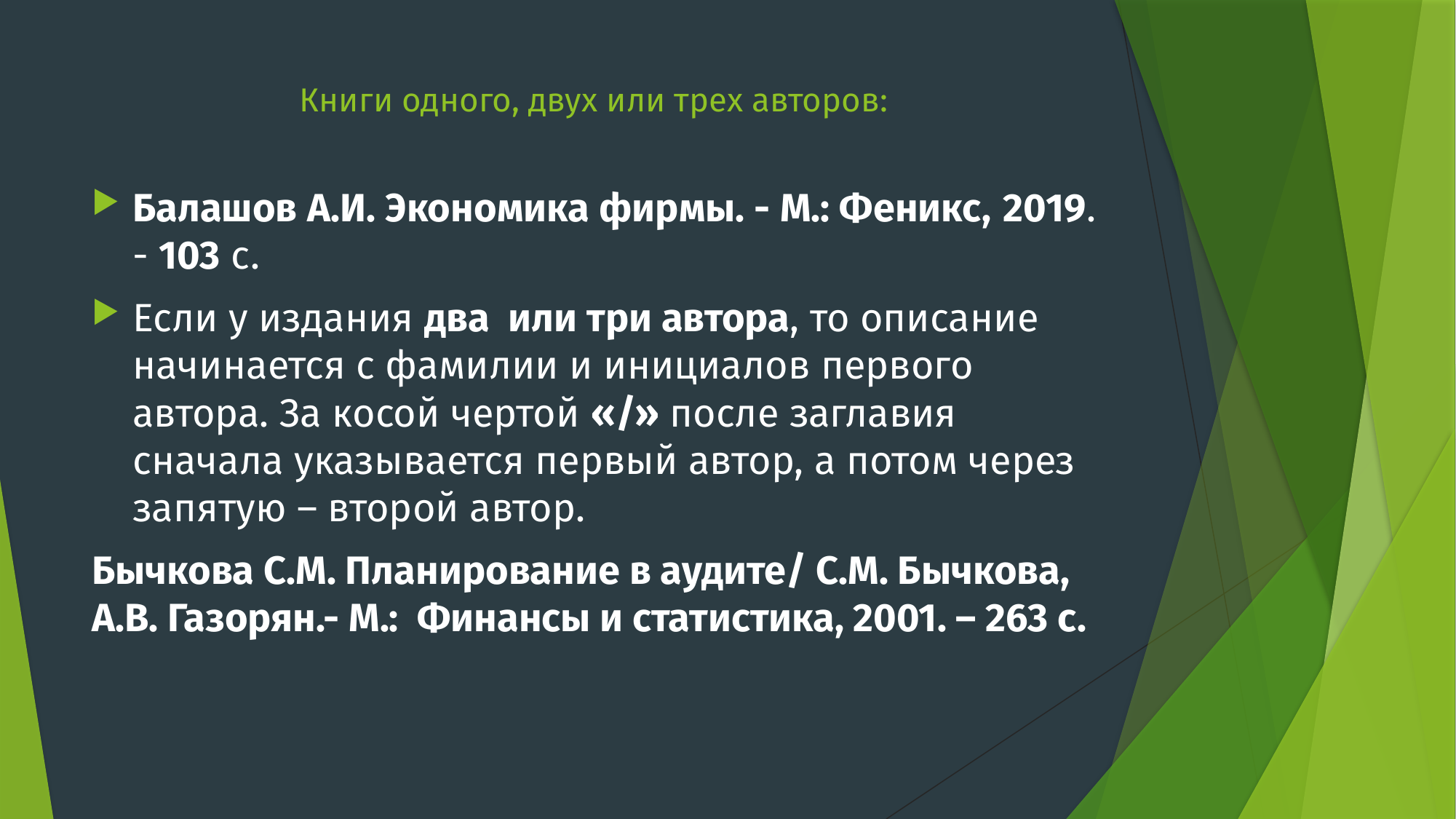

# Книги одного, двух или трех авторов:
Балашов А.И. Экономика фирмы. - М.: Феникс, 2019. - 103 c.
Если у издания два  или три автора, то описание начинается с фамилии и инициалов первого автора. За косой чертой «/» после заглавия сначала указывается первый автор, а потом через запятую – второй автор.
Бычкова С.М. Планирование в аудите/ С.М. Бычкова, А.В. Газорян.- М.:  Финансы и статистика, 2001. – 263 с.